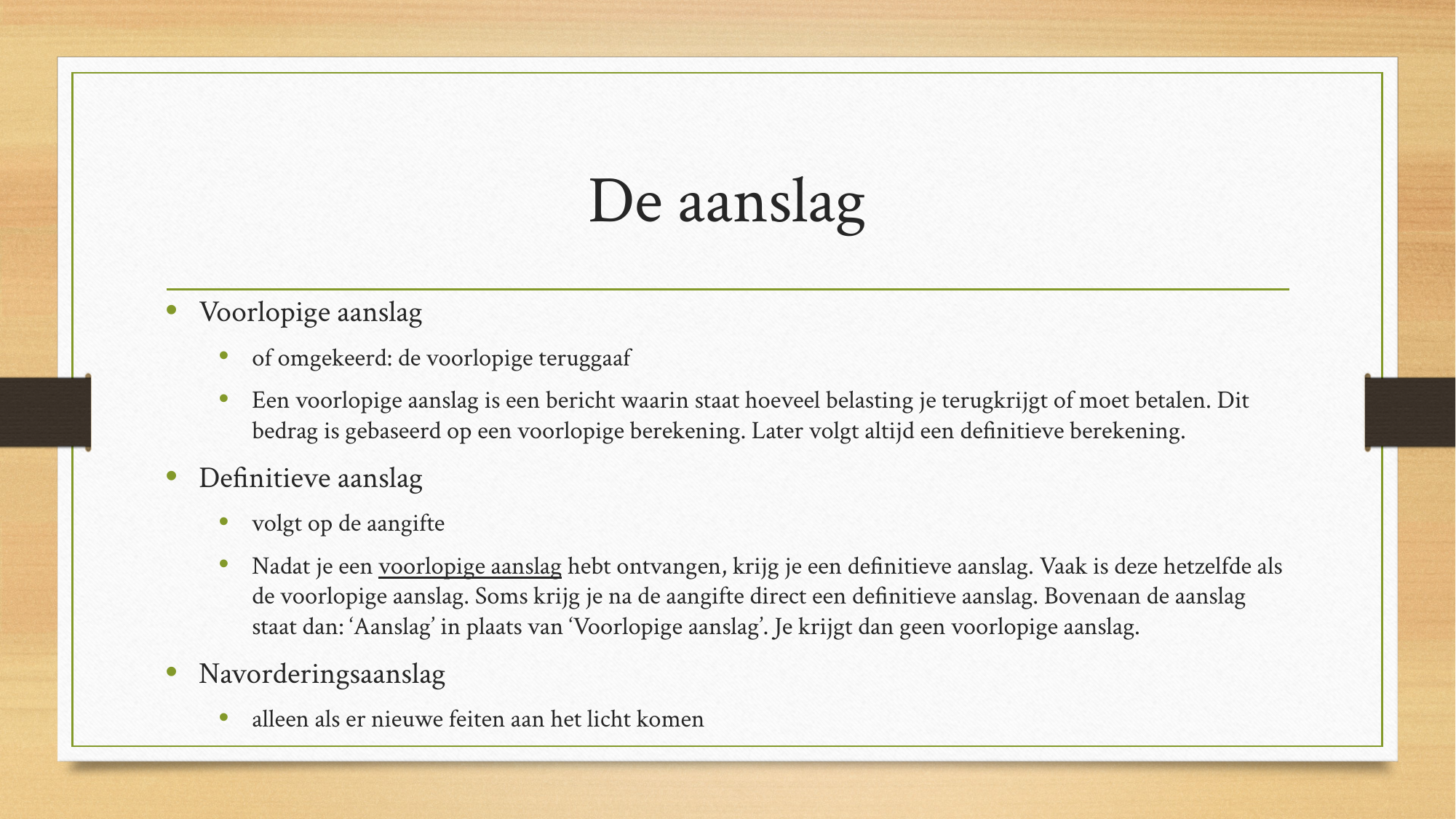

# De aanslag
Voorlopige aanslag
of omgekeerd: de voorlopige teruggaaf
Een voorlopige aanslag is een bericht waarin staat hoeveel belasting je terugkrijgt of moet betalen. Dit bedrag is gebaseerd op een voorlopige berekening. Later volgt altijd een definitieve berekening.
Definitieve aanslag
volgt op de aangifte
Nadat je een voorlopige aanslag hebt ontvangen, krijg je een definitieve aanslag. Vaak is deze hetzelfde als de voorlopige aanslag. Soms krijg je na de aangifte direct een definitieve aanslag. Bovenaan de aanslag staat dan: ‘Aanslag’ in plaats van ‘Voorlopige aanslag’. Je krijgt dan geen voorlopige aanslag.
Navorderingsaanslag
alleen als er nieuwe feiten aan het licht komen